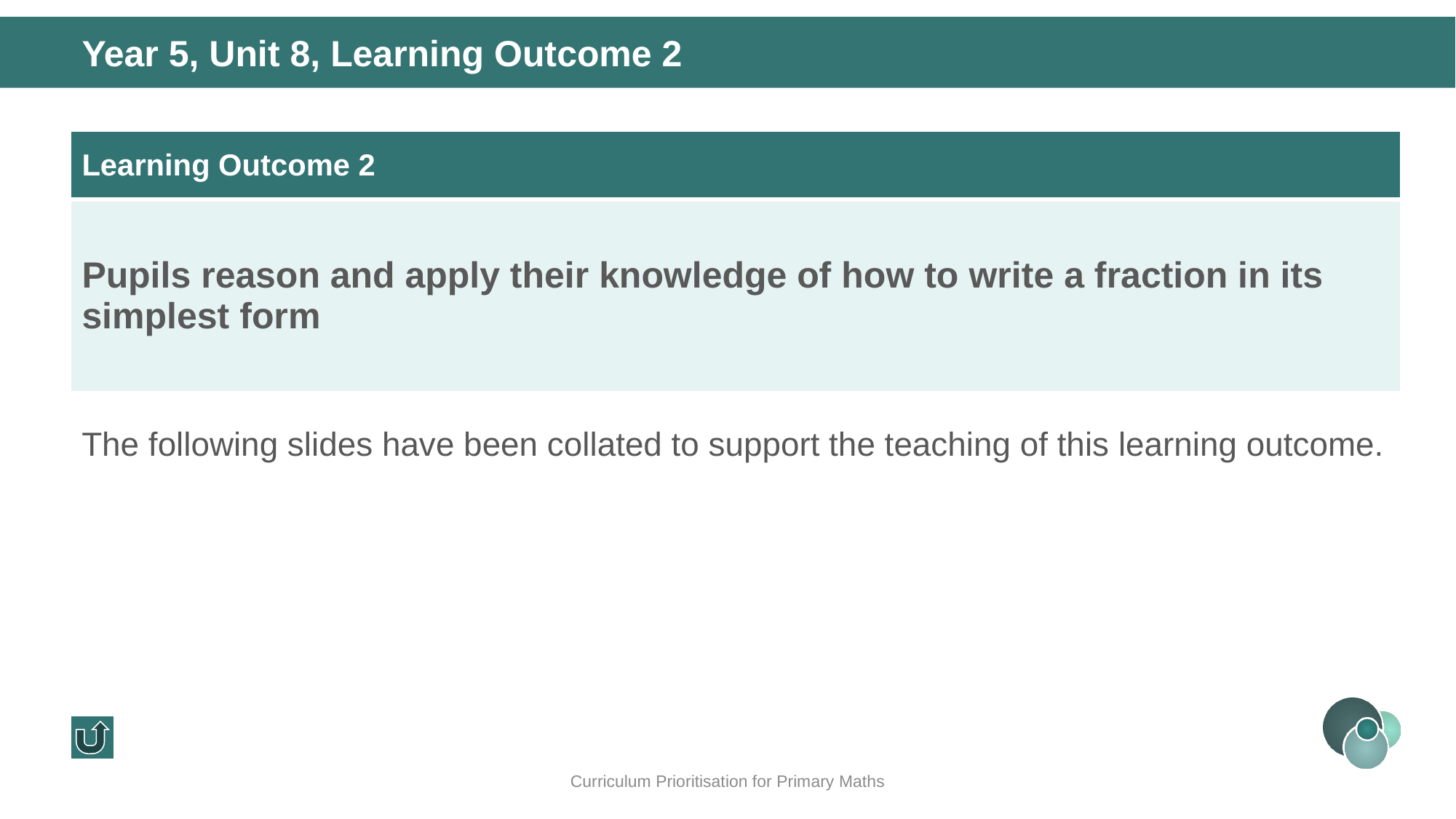

Year 5, Unit 8, Learning Outcome 2
| Learning Outcome 2 |
| --- |
| Pupils reason and apply their knowledge of how to write a fraction in its simplest form |
The following slides have been collated to support the teaching of this learning outcome.

Curriculum Prioritisation for Primary Maths